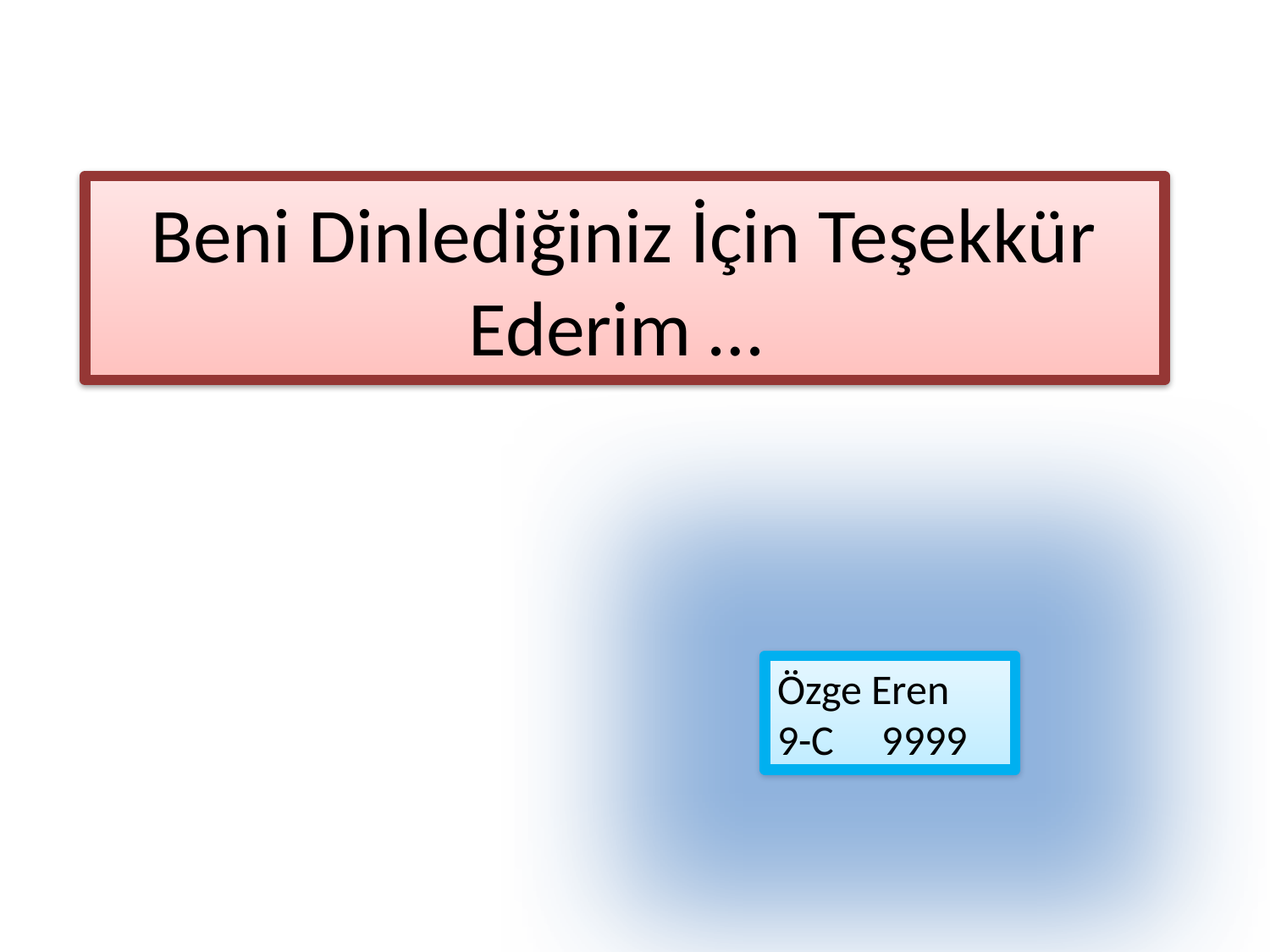

# Beni Dinlediğiniz İçin Teşekkür Ederim …
Özge Eren
9-C     9999